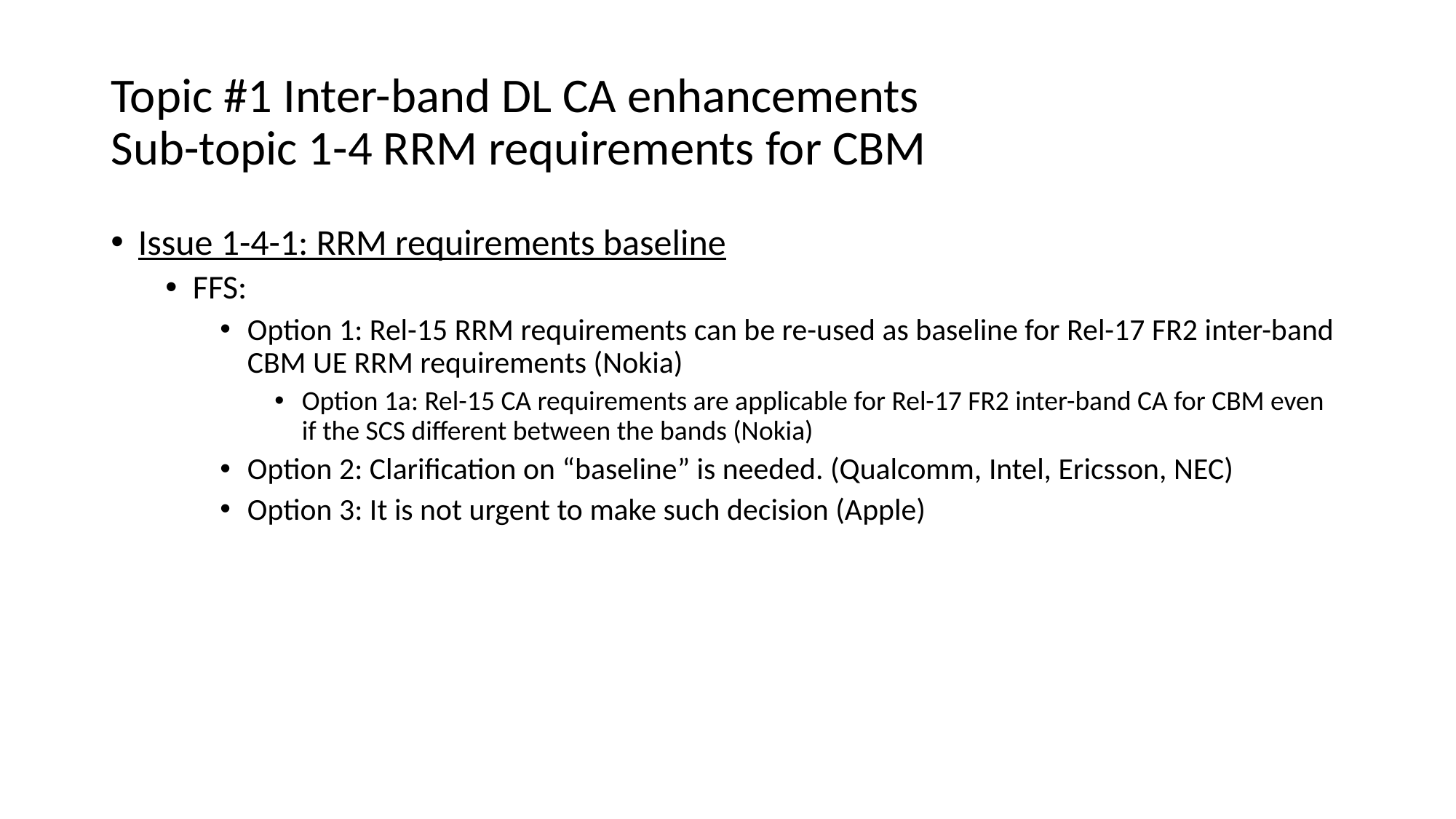

# Topic #1 Inter-band DL CA enhancements Sub-topic 1-4 RRM requirements for CBM
Issue 1-4-1: RRM requirements baseline
FFS:
Option 1: Rel-15 RRM requirements can be re-used as baseline for Rel-17 FR2 inter-band CBM UE RRM requirements (Nokia)
Option 1a: Rel-15 CA requirements are applicable for Rel-17 FR2 inter-band CA for CBM even if the SCS different between the bands (Nokia)
Option 2: Clarification on “baseline” is needed. (Qualcomm, Intel, Ericsson, NEC)
Option 3: It is not urgent to make such decision (Apple)